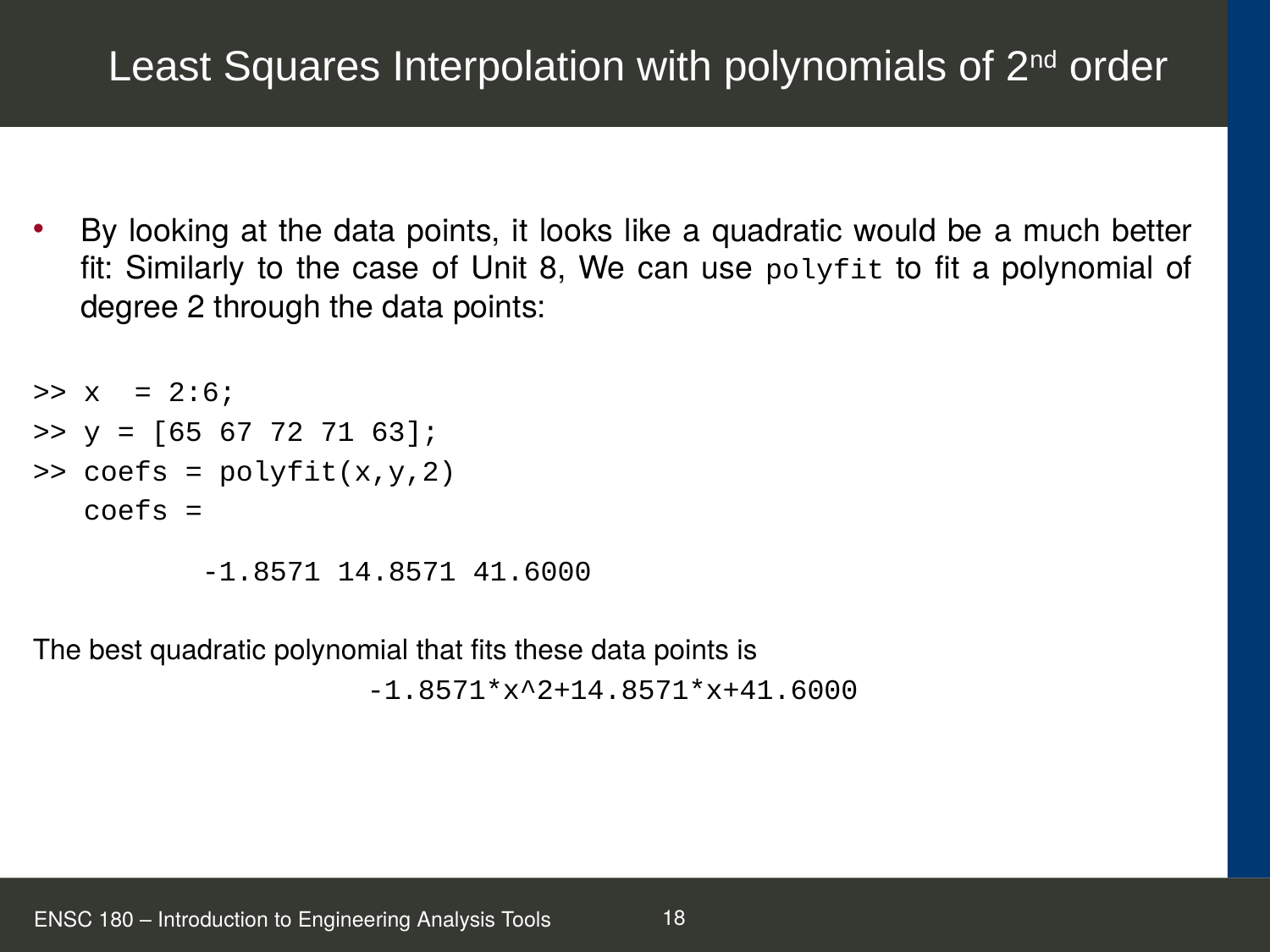

# Least Squares Interpolation with polynomials of 2nd order
By looking at the data points, it looks like a quadratic would be a much better fit: Similarly to the case of Unit 8, We can use polyfit to fit a polynomial of degree 2 through the data points:

>> x  = 2:6;
>> y = [65 67 72 71 63];
>> coefs = polyfit(x,y,2)
   coefs =
          -1.8571 14.8571 41.6000

The best quadratic polynomial that fits these data points is
-1.8571*x^2+14.8571*x+41.6000

ENSC 180 – Introduction to Engineering Analysis Tools